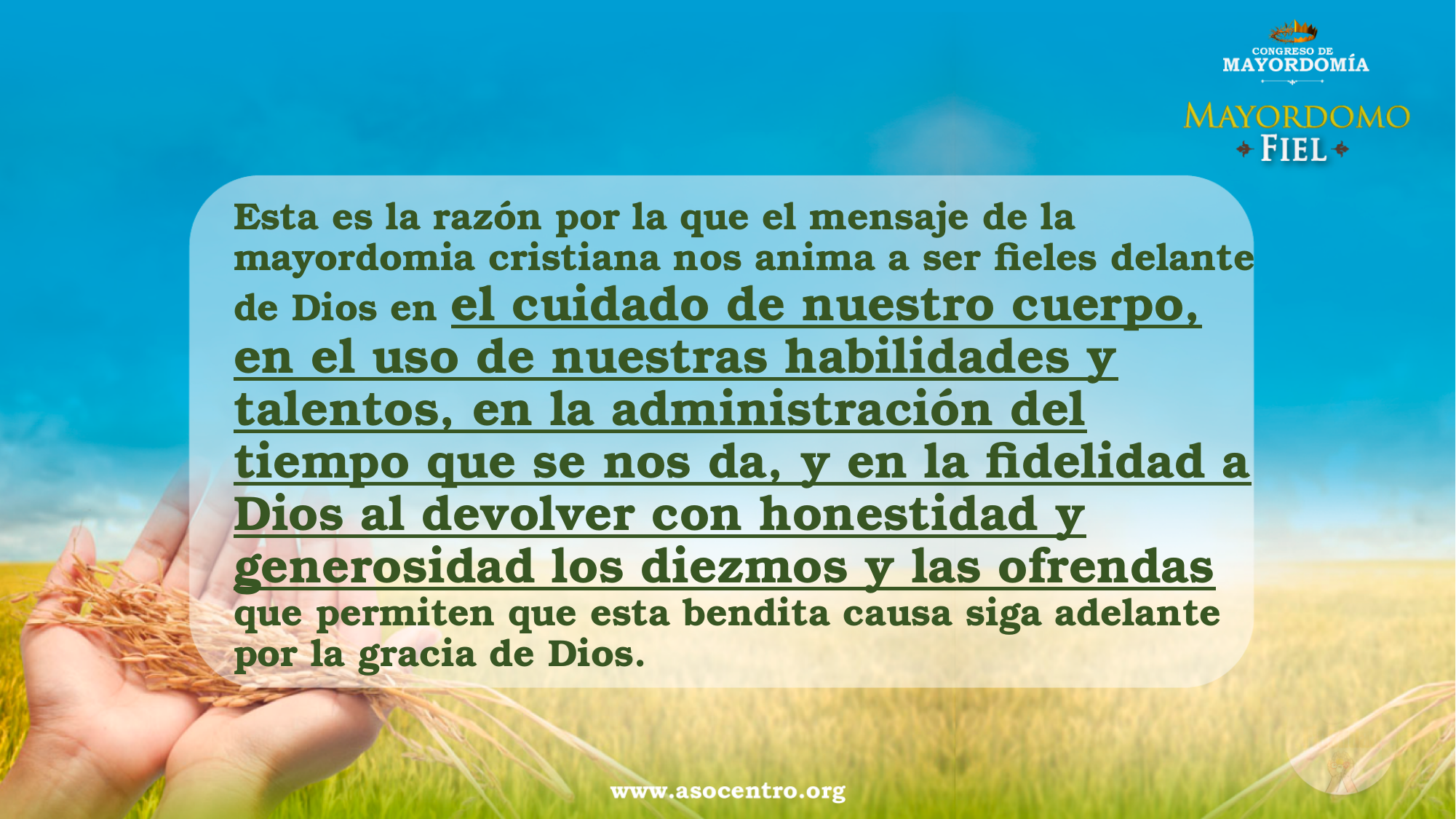

Esta es la razón por la que el mensaje de la mayordomia cristiana nos anima a ser fieles delante de Dios en el cuidado de nuestro cuerpo, en el uso de nuestras habilidades y talentos, en la administración del tiempo que se nos da, y en la fidelidad a Dios al devolver con honestidad y generosidad los diezmos y las ofrendas que permiten que esta bendita causa siga adelante por la gracia de Dios.